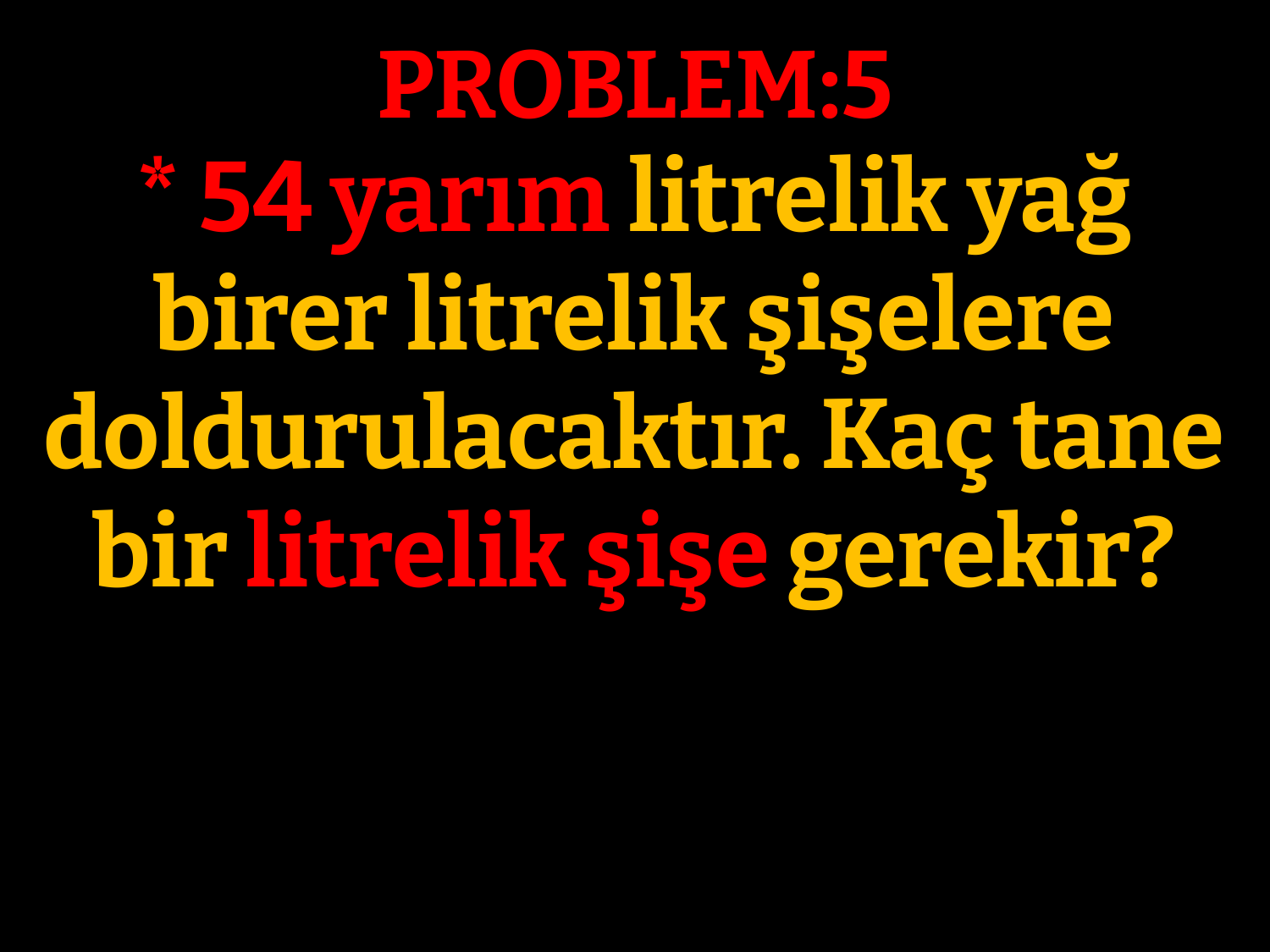

PROBLEM:5
* 54 yarım litrelik yağ birer litrelik şişelere doldurulacaktır. Kaç tane bir litrelik şişe gerekir?